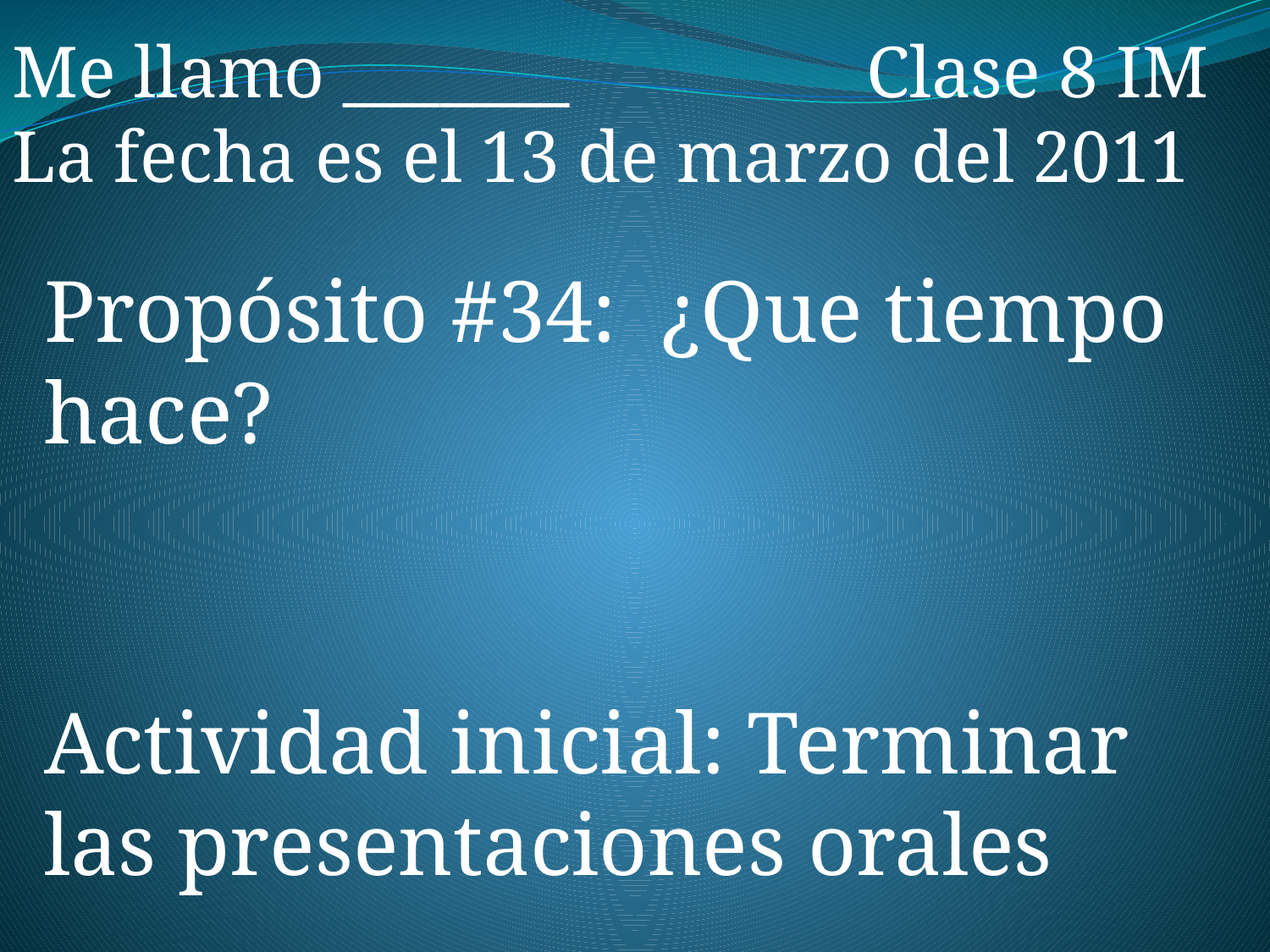

Propósito #34:  ¿Que tiempo hace?

Actividad inicial: Terminar las presentaciones orales

Me llamo _______ 		     Clase 8 IM
La fecha es el 13 de marzo del 2011